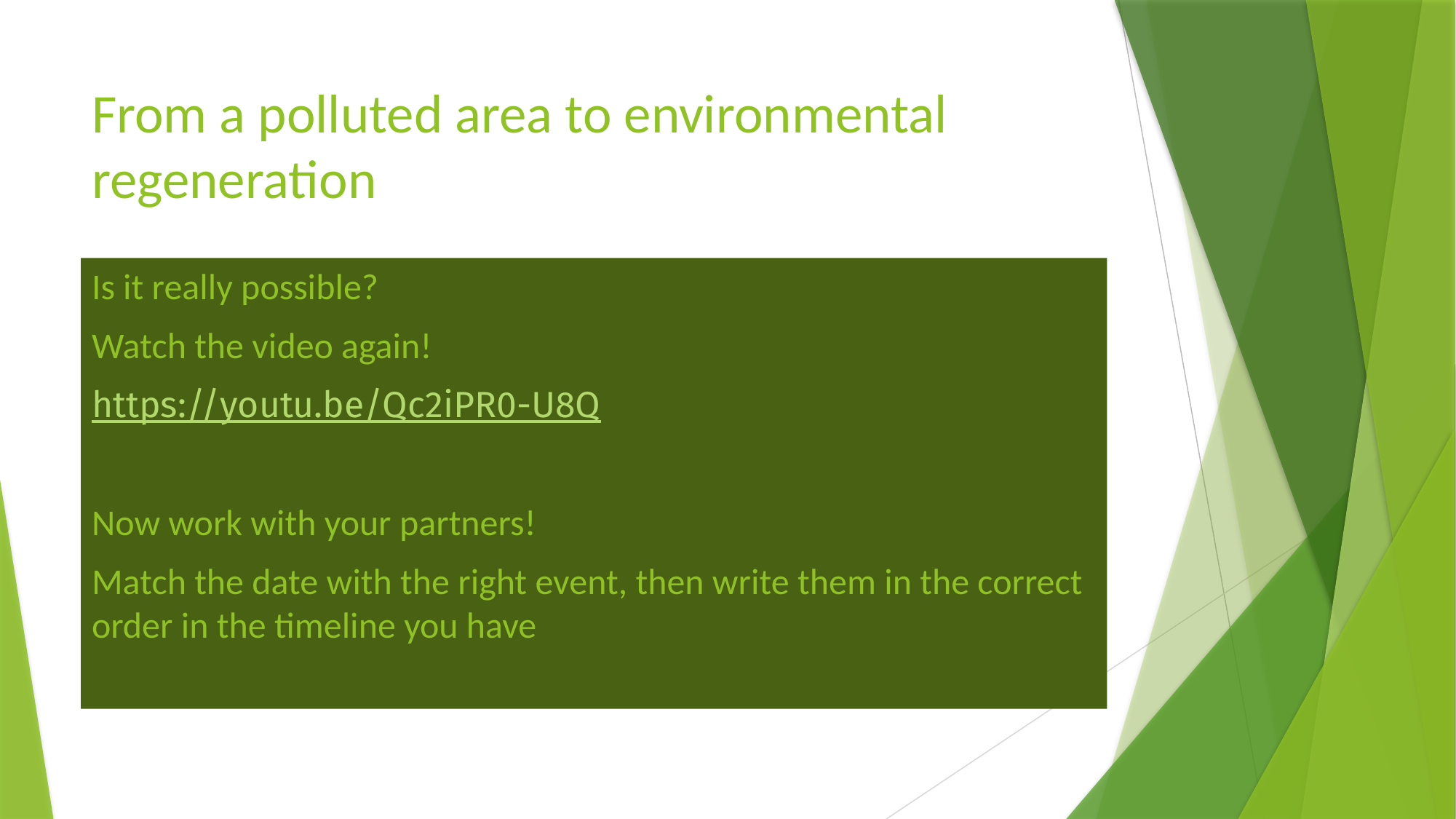

# From a polluted area to environmental regeneration
Is it really possible?
Watch the video again!
https://youtu.be/Qc2iPR0-U8Q

Now work with your partners!
Match the date with the right event, then write them in the correct order in the timeline you have